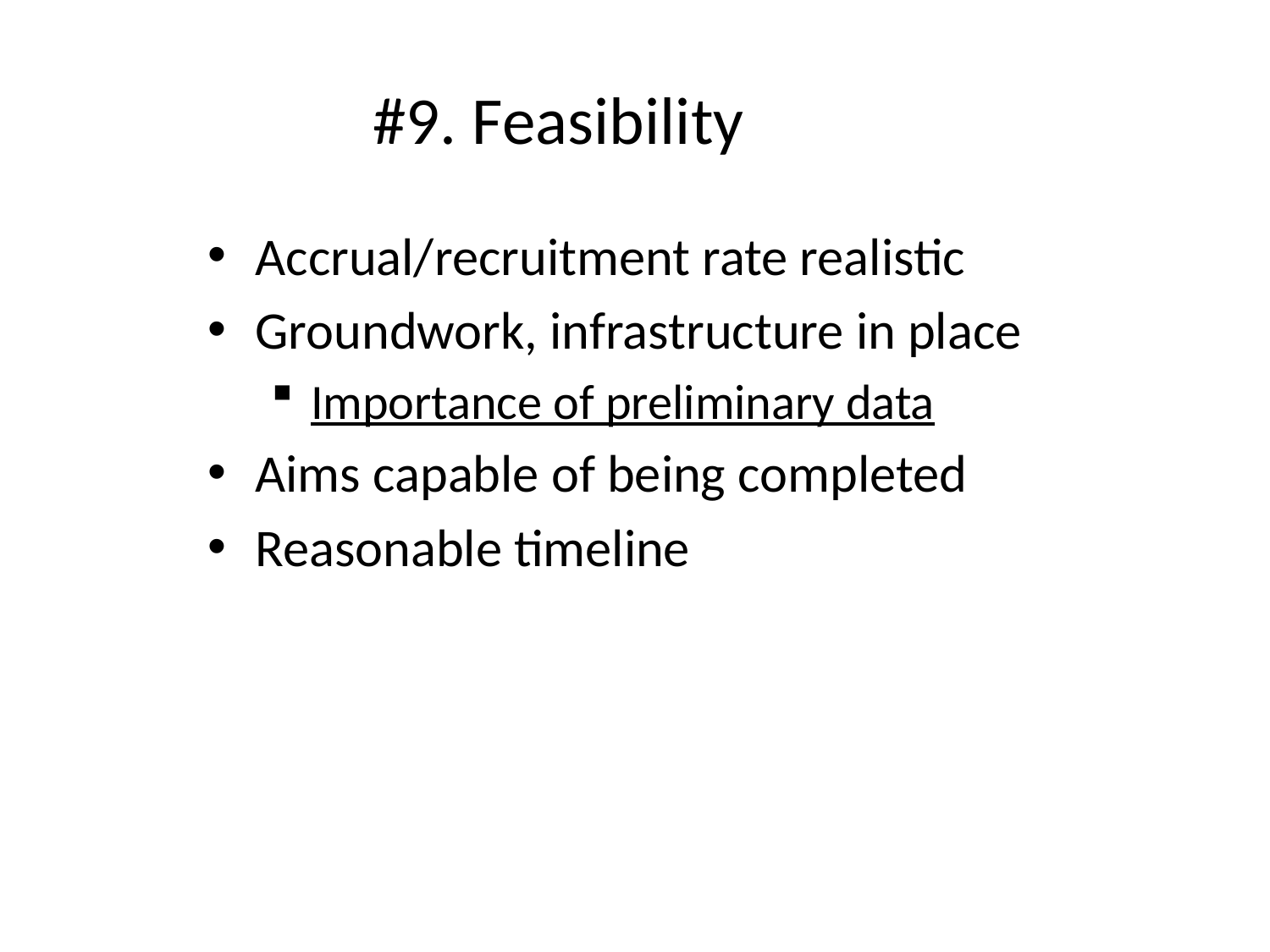

# #9. Feasibility
Accrual/recruitment rate realistic
Groundwork, infrastructure in place
Importance of preliminary data
Aims capable of being completed
Reasonable timeline